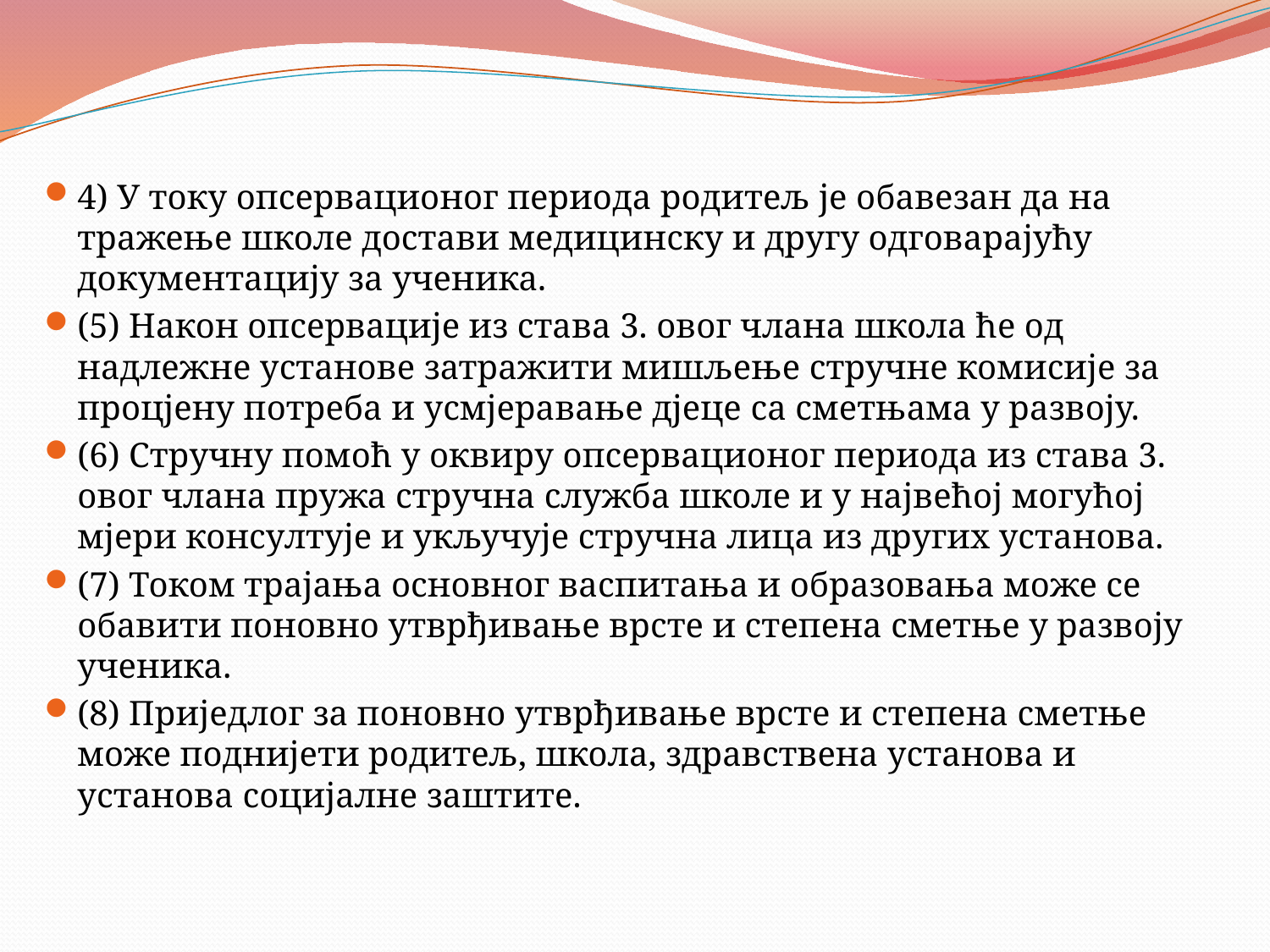

4) У току опсервационог периода родитељ је обавезан да на тражење школе достави медицинску и другу одговарајућу документацију за ученика.
(5) Након опсервације из става 3. овог члана школа ће од надлежне установе затражити мишљење стручне комисије за процјену потреба и усмјеравање дјеце са сметњама у развоју.
(6) Стручну помоћ у оквиру опсервационог периода из става 3. овог члана пружа стручна служба школе и у највећој могућој мјери консултује и укључује стручна лица из других установа.
(7) Током трајања основног васпитања и образовања може се обавити поновно утврђивање врсте и степена сметње у развоју ученика.
(8) Приједлог за поновно утврђивање врсте и степена сметње може поднијети родитељ, школа, здравствена установа и установа социјалне заштите.